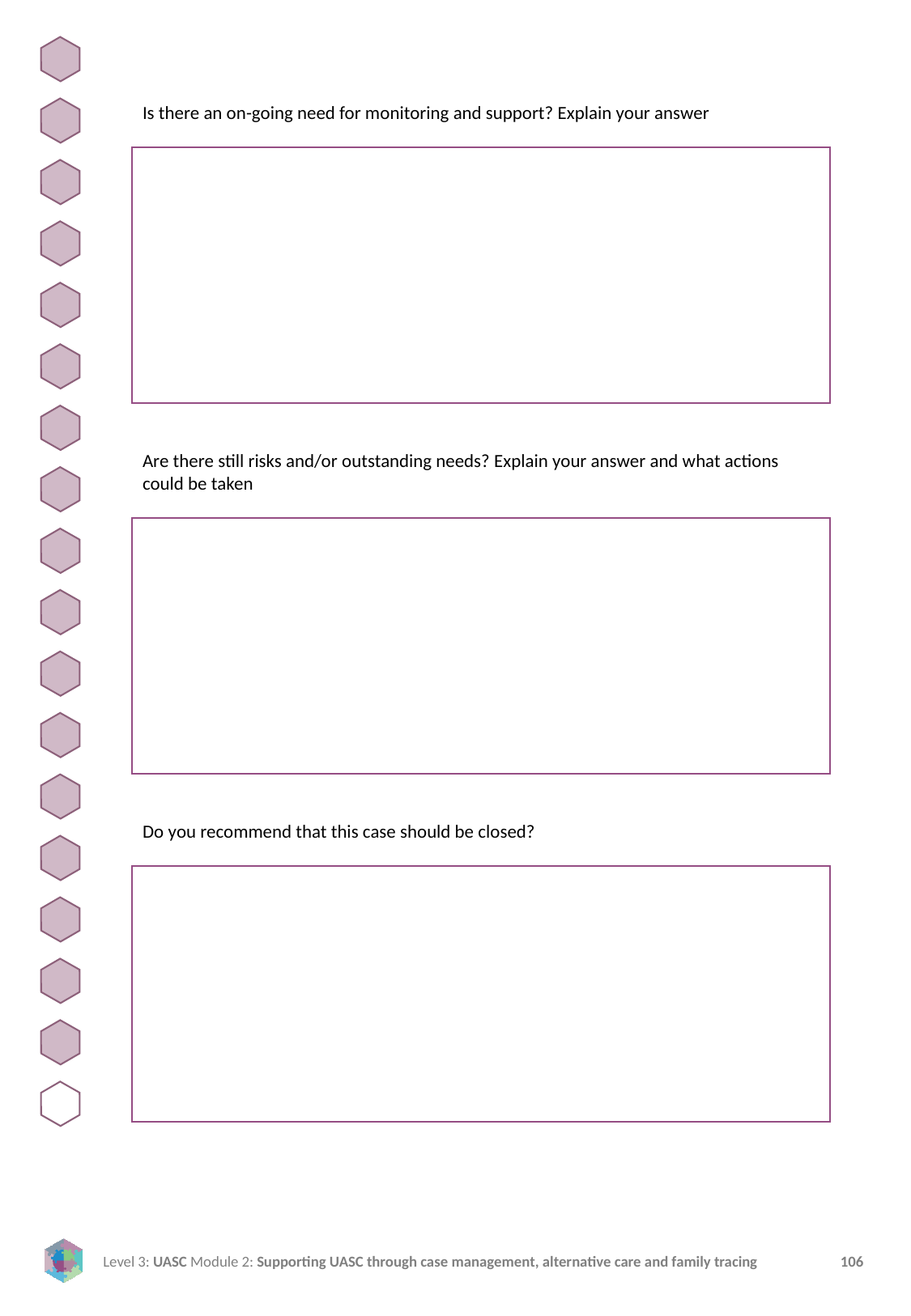

Is there an on-going need for monitoring and support? Explain your answer

Are there still risks and/or outstanding needs? Explain your answer and what actions could be taken

Do you recommend that this case should be closed?